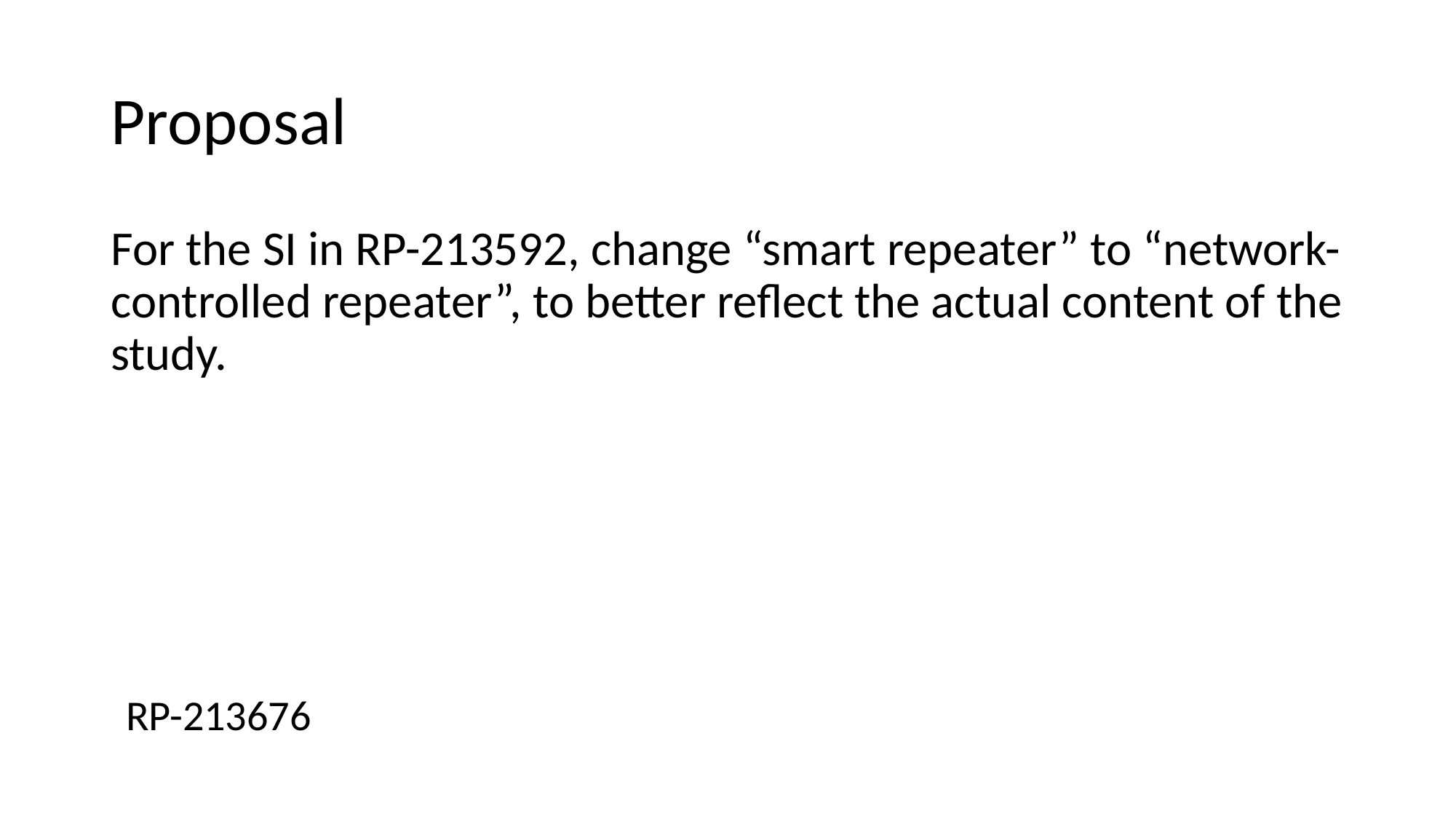

# Proposal
For the SI in RP-213592, change “smart repeater” to “network-controlled repeater”, to better reflect the actual content of the study.

RP-213676